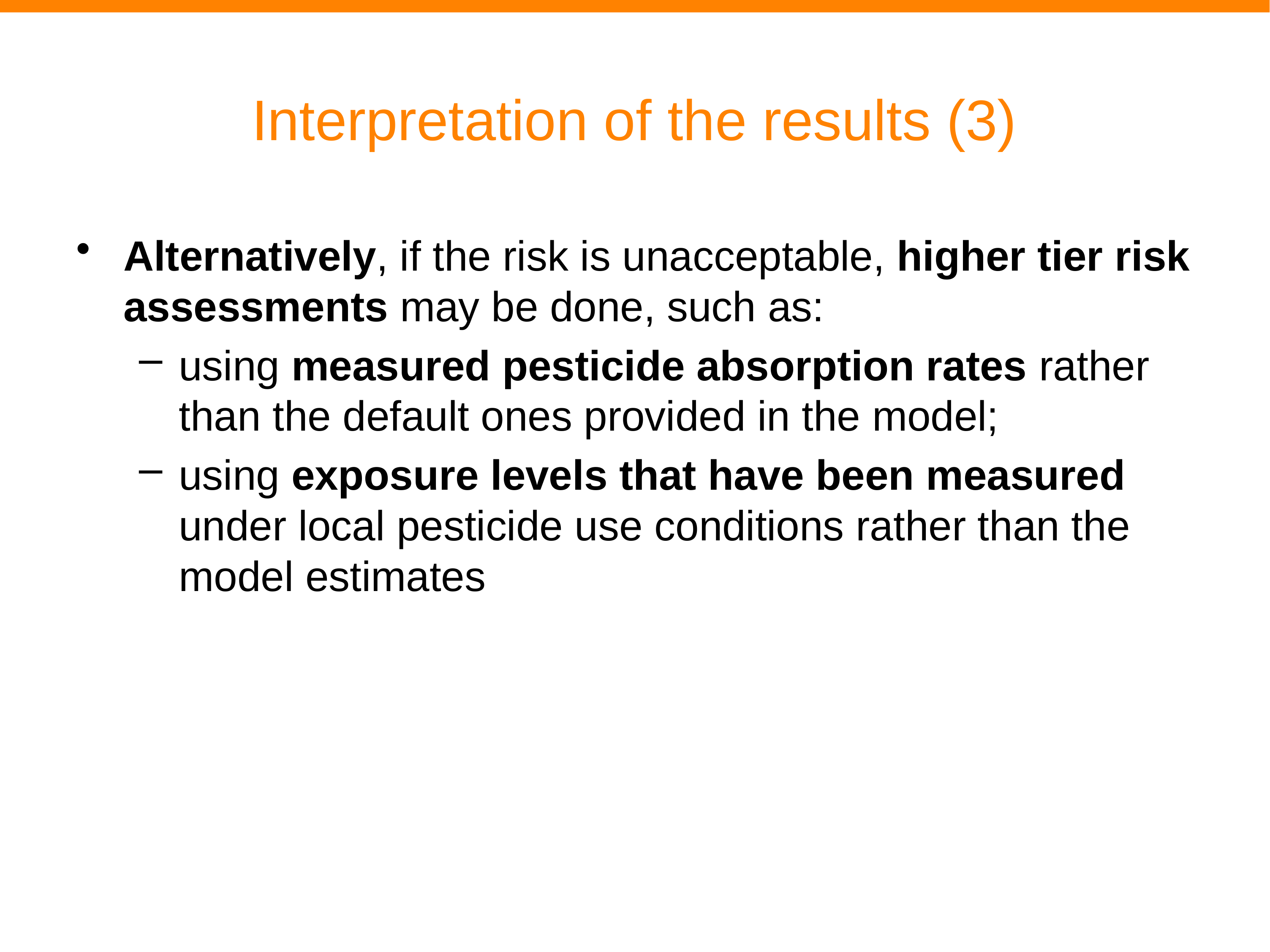

# Interpretation of the results (3)
Alternatively, if the risk is unacceptable, higher tier risk assessments may be done, such as:
using measured pesticide absorption rates rather than the default ones provided in the model;
using exposure levels that have been measured under local pesticide use conditions rather than the model estimates